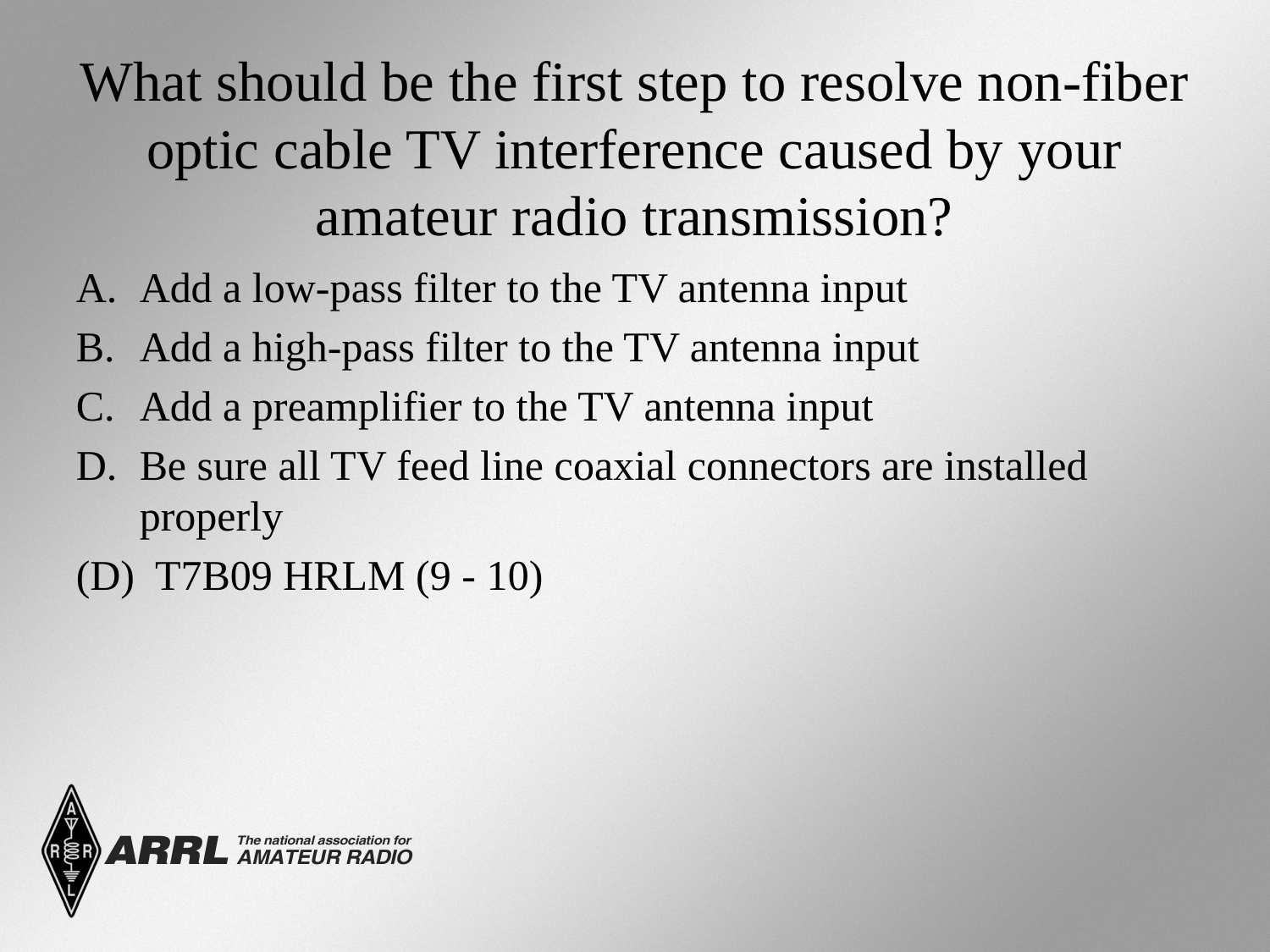

# What should be the first step to resolve non-fiber optic cable TV interference caused by your amateur radio transmission?
Add a low-pass filter to the TV antenna input
Add a high-pass filter to the TV antenna input
Add a preamplifier to the TV antenna input
Be sure all TV feed line coaxial connectors are installed properly
(D)  T7B09 HRLM (9 - 10)